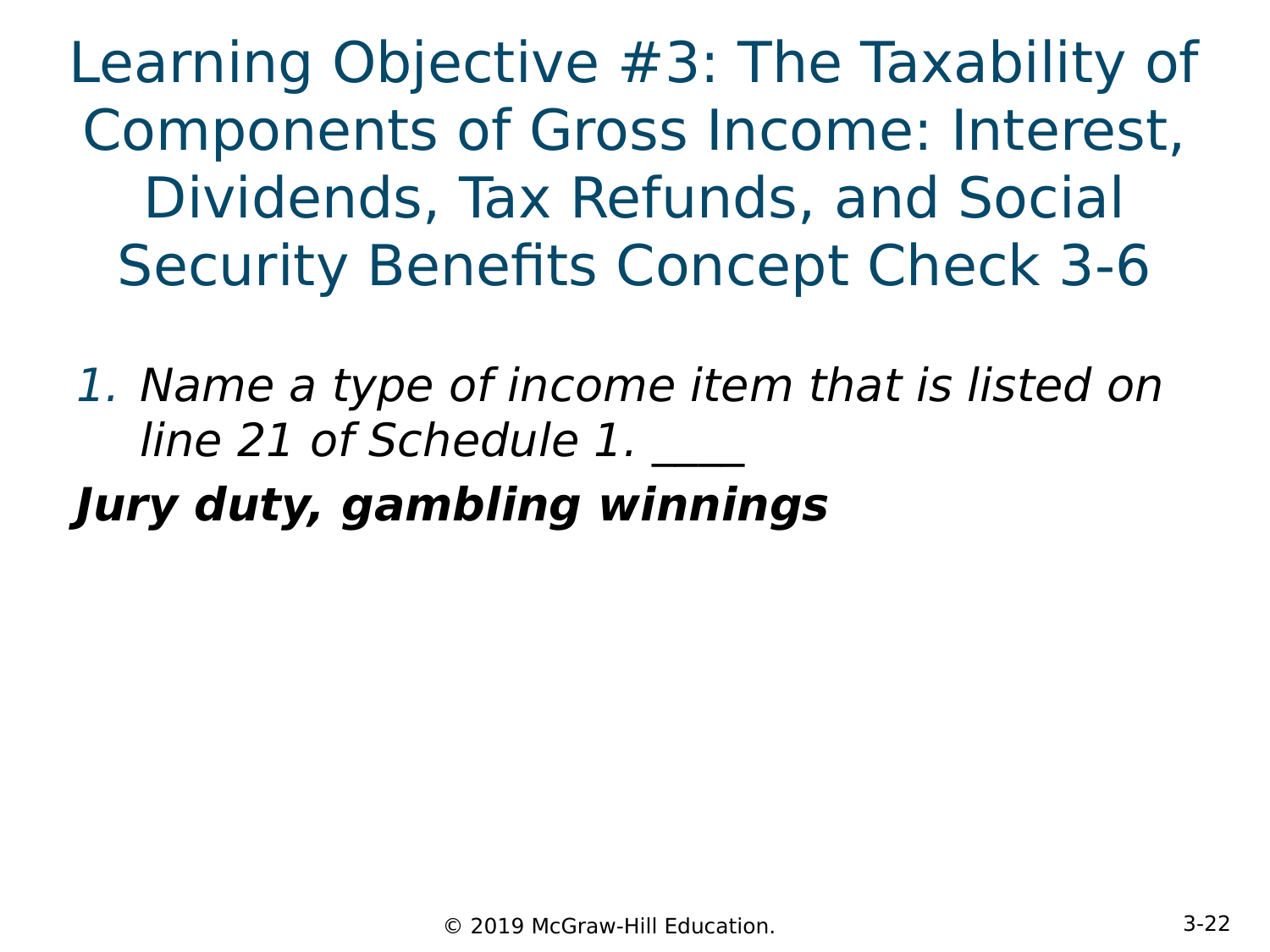

# Learning Objective #3: The Taxability of Components of Gross Income: Interest, Dividends, Tax Refunds, and Social Security Benefits Concept Check 3-6
Name a type of income item that is listed on line 21 of Schedule 1. ____
Jury duty, gambling winnings